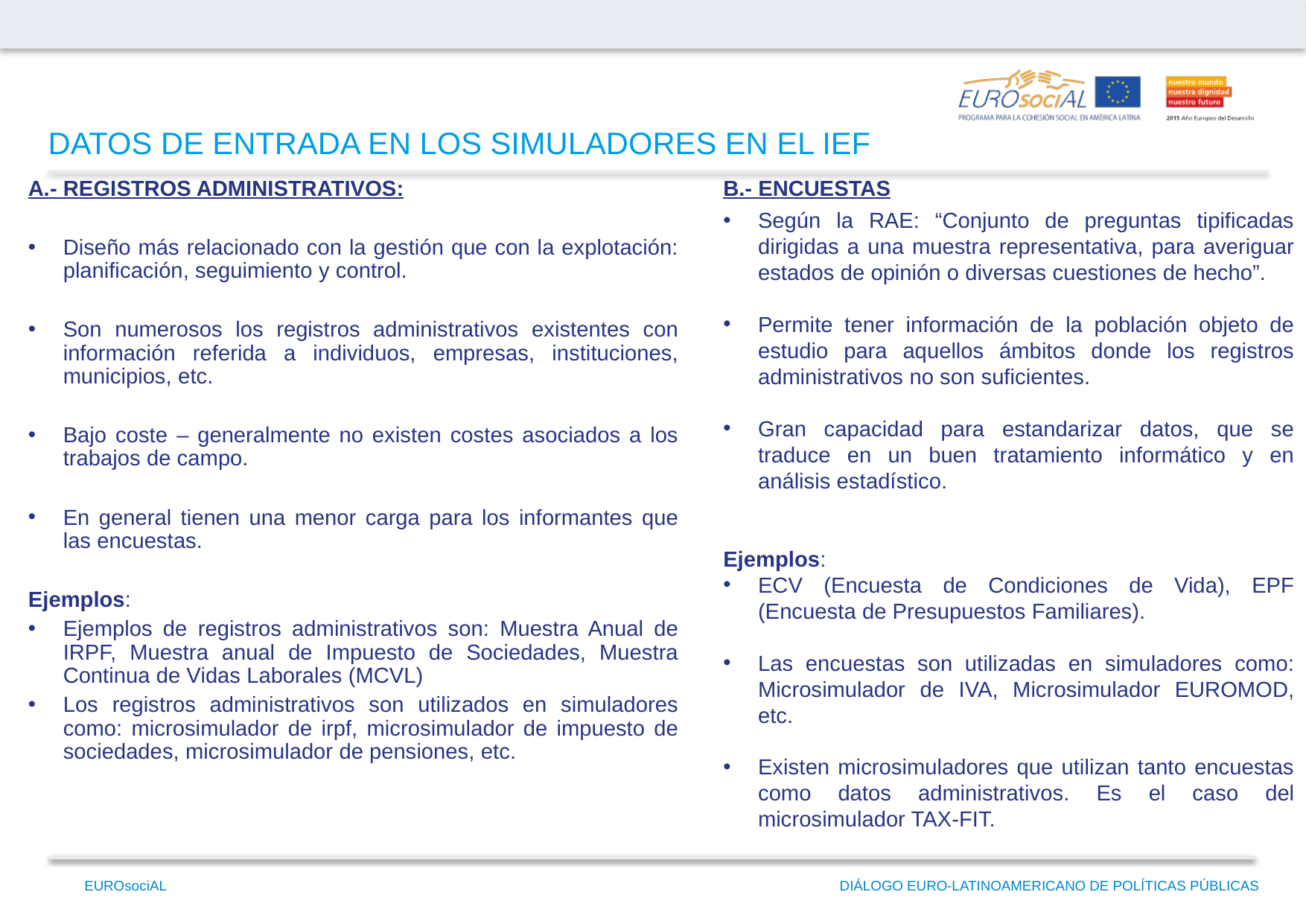

DATOS DE ENTRADA EN LOS SIMULADORES EN EL IEF
A.- REGISTROS ADMINISTRATIVOS:

Diseño más relacionado con la gestión que con la explotación: planificación, seguimiento y control.

Son numerosos los registros administrativos existentes con información referida a individuos, empresas, instituciones, municipios, etc.

Bajo coste – generalmente no existen costes asociados a los trabajos de campo.

En general tienen una menor carga para los informantes que las encuestas.

Ejemplos:
Ejemplos de registros administrativos son: Muestra Anual de IRPF, Muestra anual de Impuesto de Sociedades, Muestra Continua de Vidas Laborales (MCVL)
Los registros administrativos son utilizados en simuladores como: microsimulador de irpf, microsimulador de impuesto de sociedades, microsimulador de pensiones, etc.

B.- ENCUESTAS
Según la RAE: “Conjunto de preguntas tipificadas dirigidas a una muestra representativa, para averiguar estados de opinión o diversas cuestiones de hecho”.

Permite tener información de la población objeto de estudio para aquellos ámbitos donde los registros administrativos no son suficientes.

Gran capacidad para estandarizar datos, que se traduce en un buen tratamiento informático y en análisis estadístico.

Ejemplos:
ECV (Encuesta de Condiciones de Vida), EPF (Encuesta de Presupuestos Familiares).

Las encuestas son utilizadas en simuladores como: Microsimulador de IVA, Microsimulador EUROMOD, etc.

Existen microsimuladores que utilizan tanto encuestas como datos administrativos. Es el caso del microsimulador TAX-FIT.